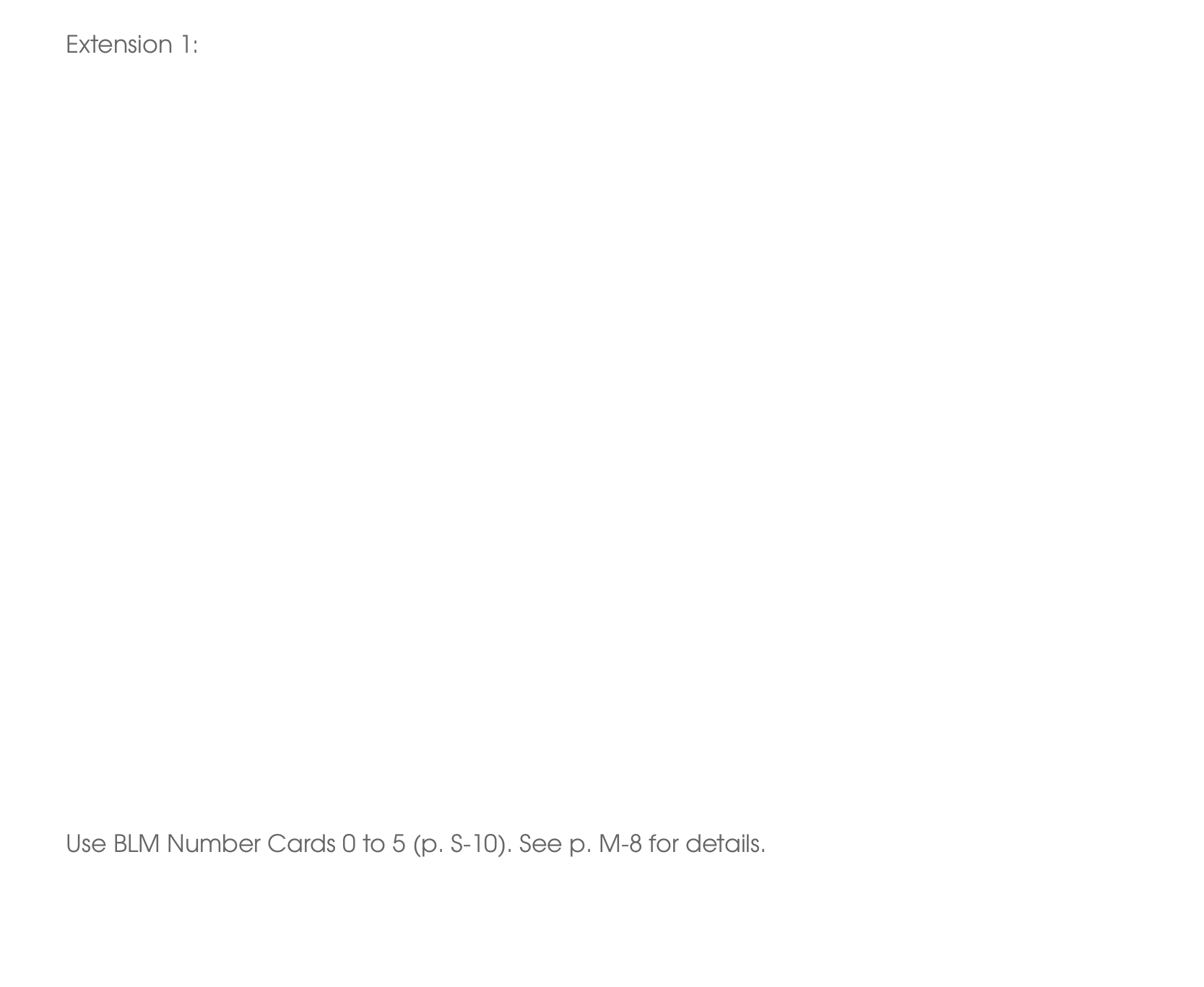

Extension 1:
Use BLM Number Cards 0 to 5 (p. S-10). See p. M-8 for details.